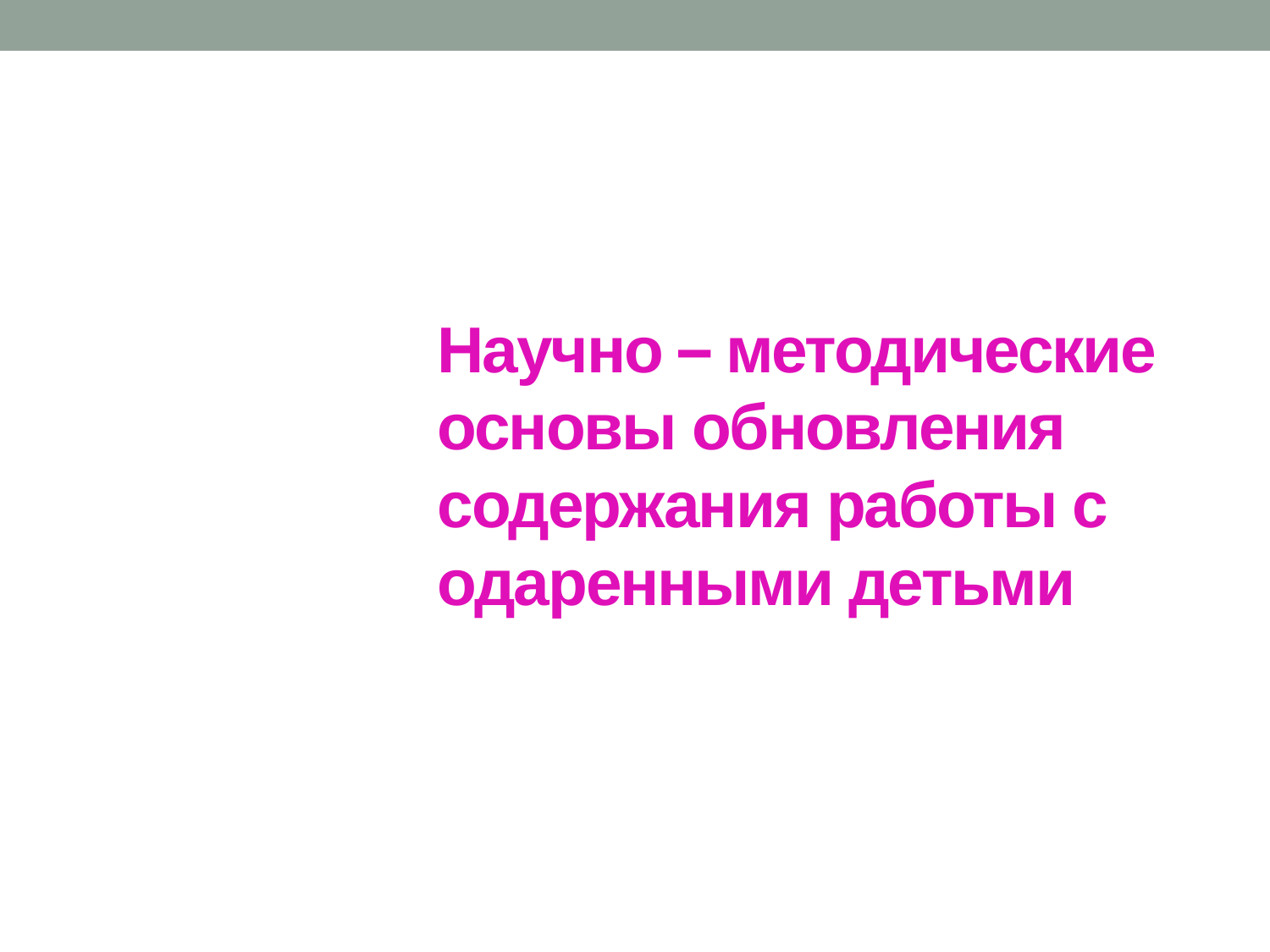

# Научно – методические основы обновления содержания работы с одаренными детьми